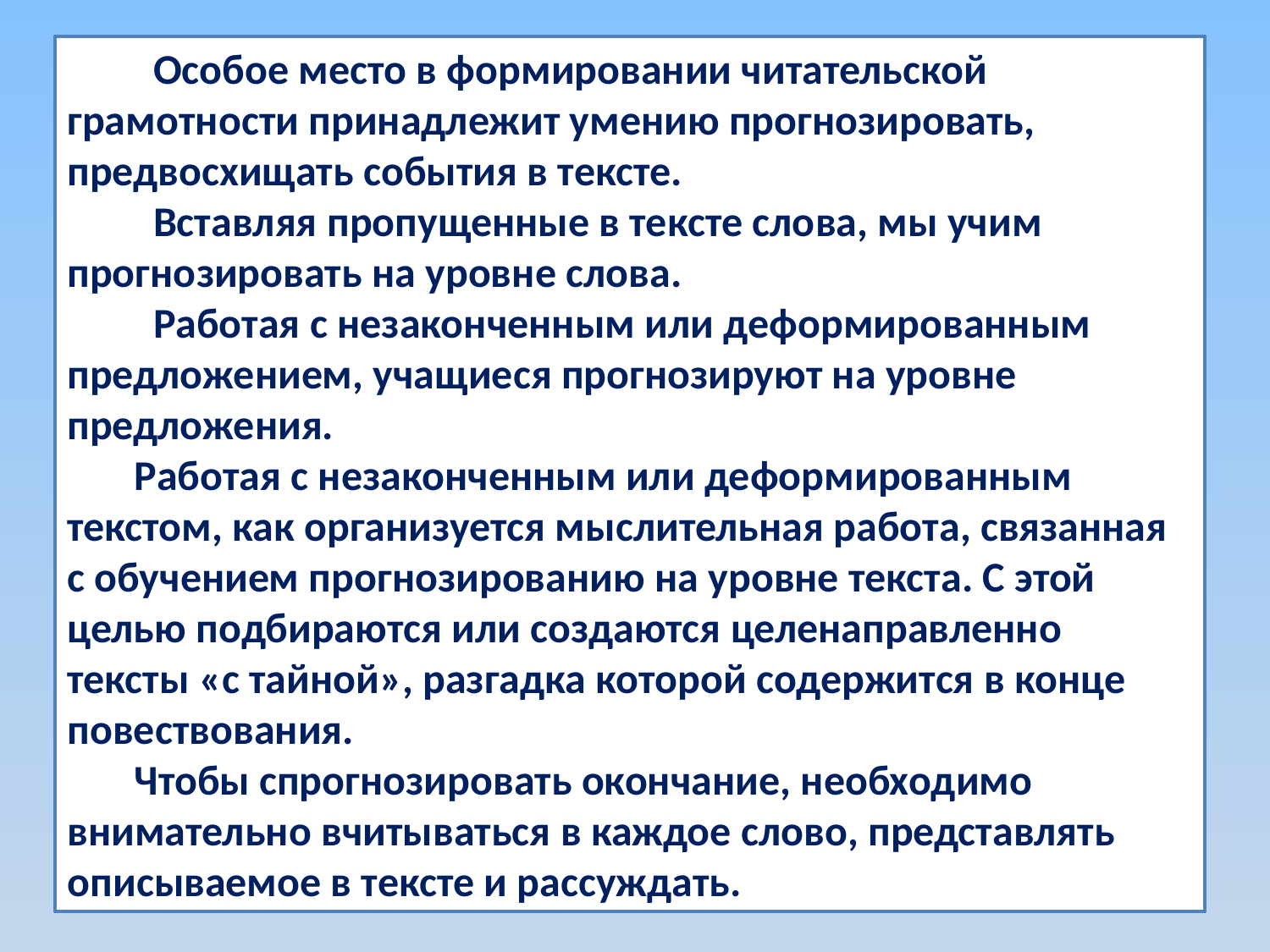

Особое место в формировании читательской грамотности принадлежит умению прогнозировать, предвосхищать события в тексте.
         Вставляя пропущенные в тексте слова, мы учим прогнозировать на уровне слова.
         Работая с незаконченным или деформированным предложением, учащиеся прогнозируют на уровне предложения.
       Работая с незаконченным или деформированным текстом, как организуется мыслительная работа, связанная с обучением прогнозированию на уровне текста. С этой целью подбираются или создаются целенаправленно тексты «с тайной», разгадка которой содержится в конце повествования.
       Чтобы спрогнозировать окончание, необходимо внимательно вчитываться в каждое слово, представлять описываемое в тексте и рассуждать.